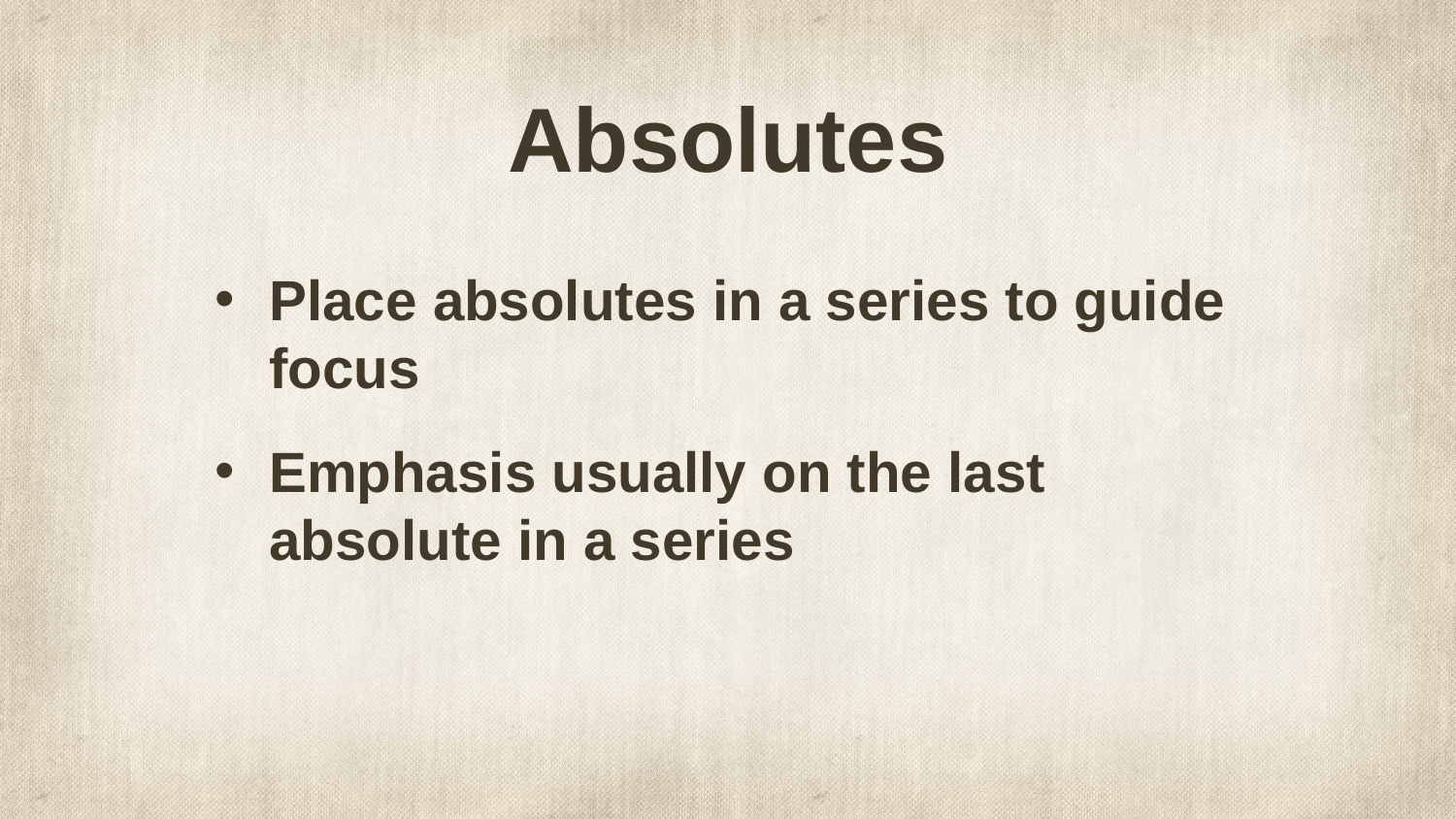

# Absolutes
Place absolutes in a series to guide focus
Emphasis usually on the last absolute in a series